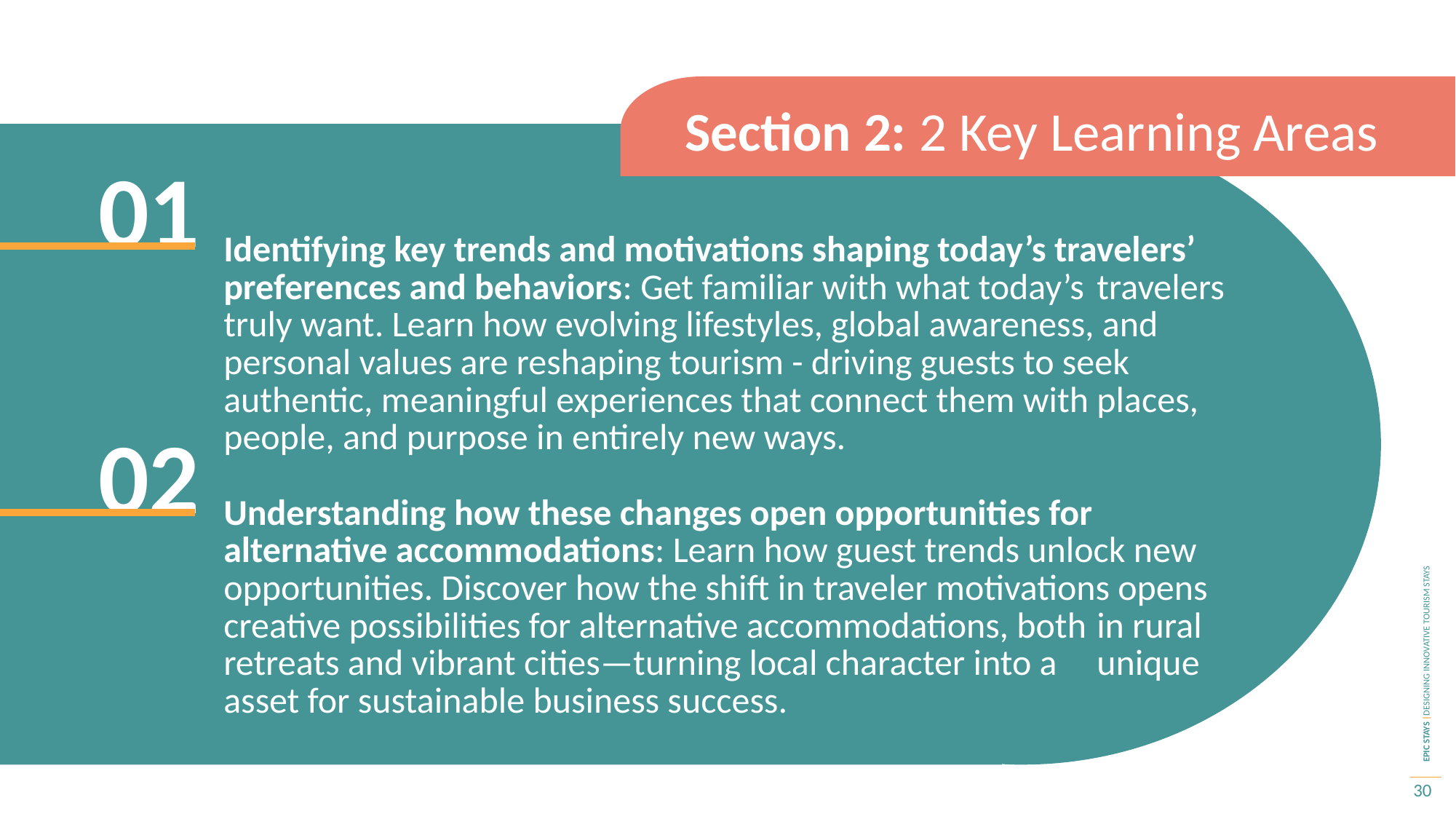

Section 2: 2 Key Learning Areas
01
Identifying key trends and motivations shaping today’s travelers’ preferences and behaviors: Get familiar with what today’s 	travelers truly want. Learn how evolving lifestyles, global awareness, and personal values are reshaping tourism - driving guests to seek authentic, meaningful experiences that connect them with places, people, and purpose in entirely new ways.

Understanding how these changes open opportunities for alternative accommodations: Learn how guest trends unlock new opportunities. Discover how the shift in traveler motivations opens creative possibilities for alternative accommodations, both 	in rural retreats and vibrant cities—turning local character into a 	unique asset for sustainable business success.

02

30